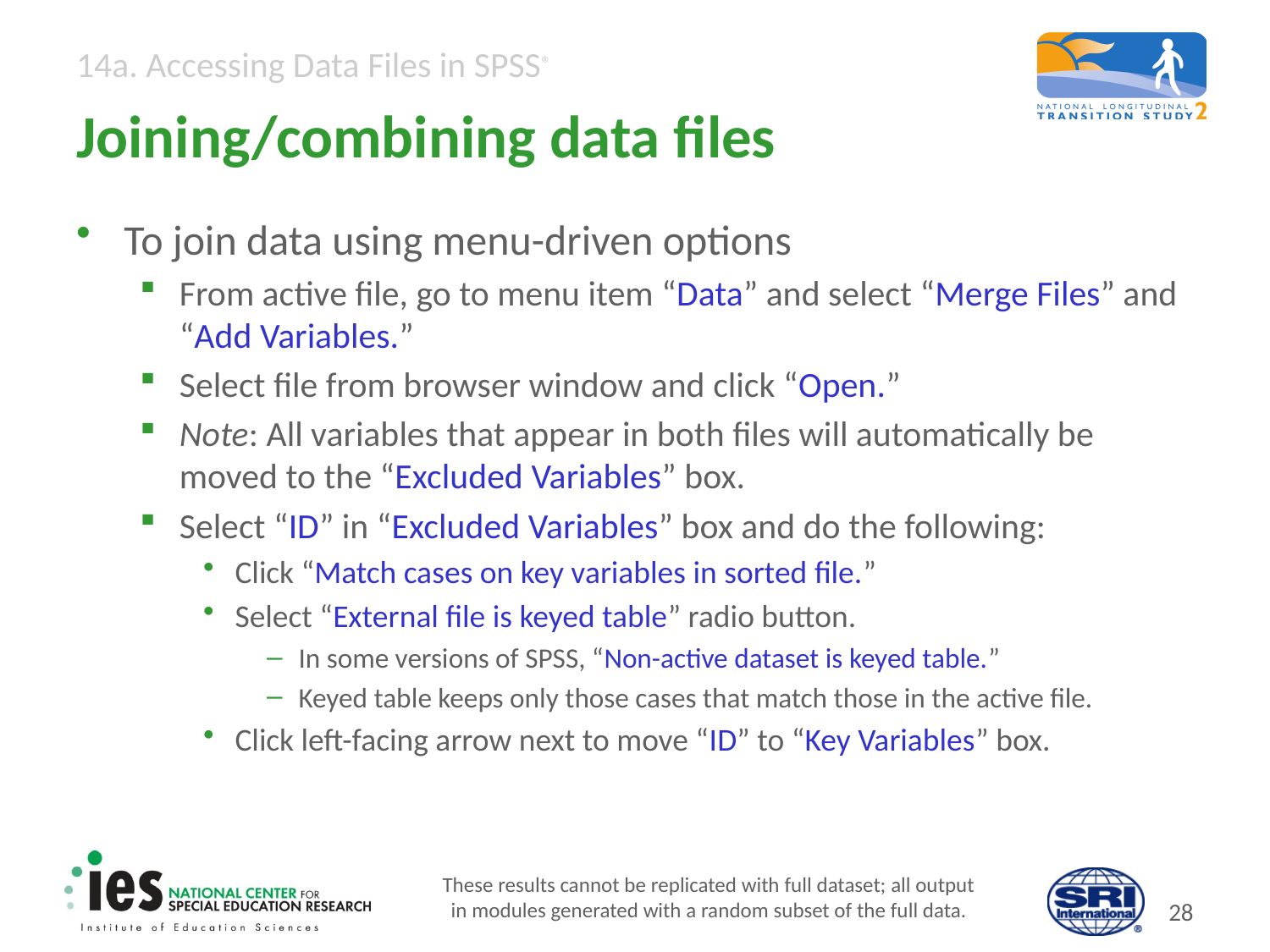

# Joining/combining data files
To join data using menu-driven options
From active file, go to menu item “Data” and select “Merge Files” and “Add Variables.”
Select file from browser window and click “Open.”
Note: All variables that appear in both files will automatically be moved to the “Excluded Variables” box.
Select “ID” in “Excluded Variables” box and do the following:
Click “Match cases on key variables in sorted file.”
Select “External file is keyed table” radio button.
In some versions of SPSS, “Non-active dataset is keyed table.”
Keyed table keeps only those cases that match those in the active file.
Click left-facing arrow next to move “ID” to “Key Variables” box.
These results cannot be replicated with full dataset; all output
in modules generated with a random subset of the full data.
28